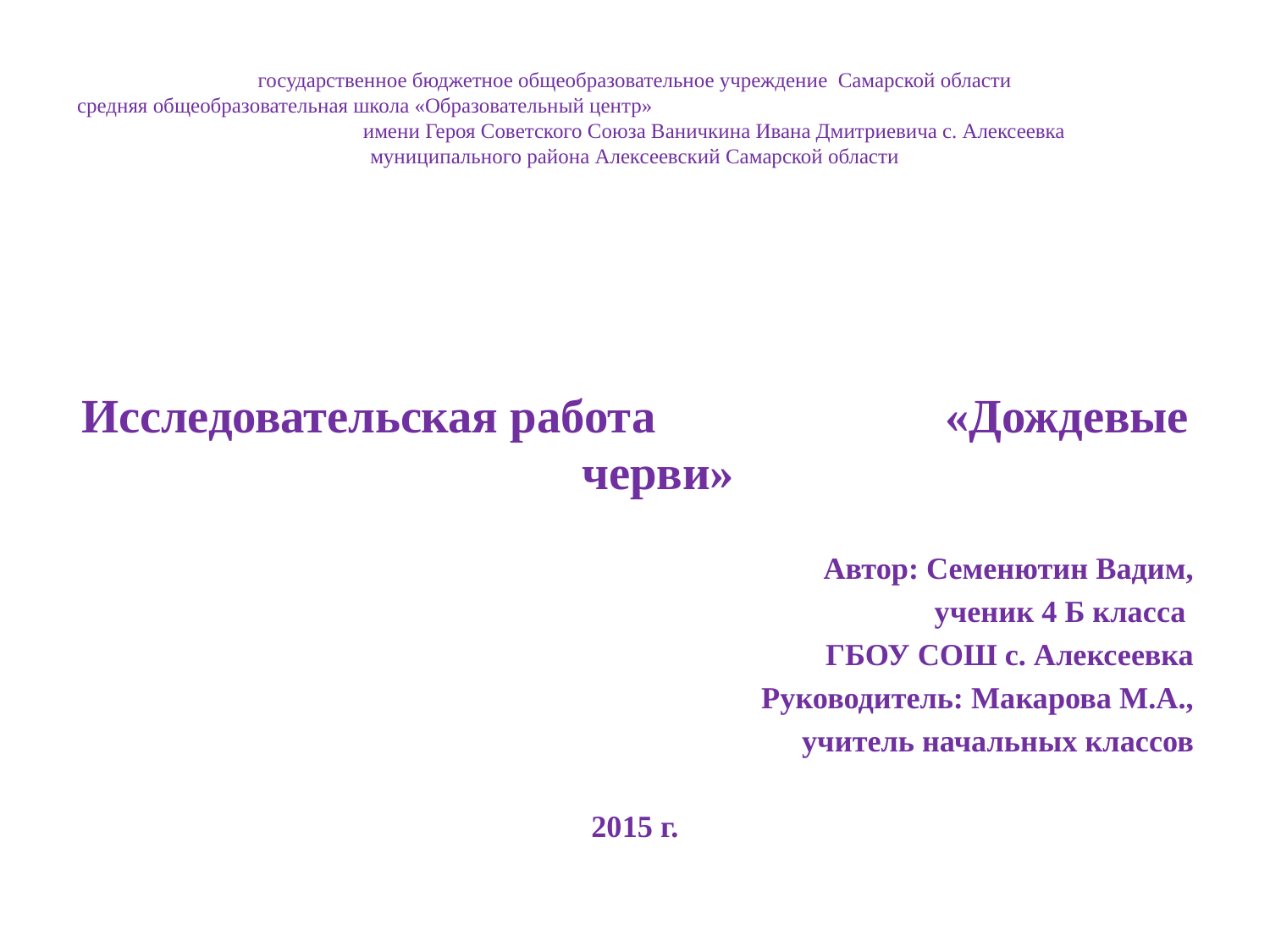

# государственное бюджетное общеобразовательное учреждение  Самарской области средняя общеобразовательная школа «Образовательный центр»                                                                                                                                     имени Героя Советского Союза Ваничкина Ивана Дмитриевича с. Алексеевка муниципального района Алексеевский Самарской области

Исследовательская работа                        «Дождевые черви»

Автор: Семенютин Вадим,
 ученик 4 Б класса
ГБОУ СОШ с. Алексеевка
Руководитель: Макарова М.А.,
учитель начальных классов

2015 г.